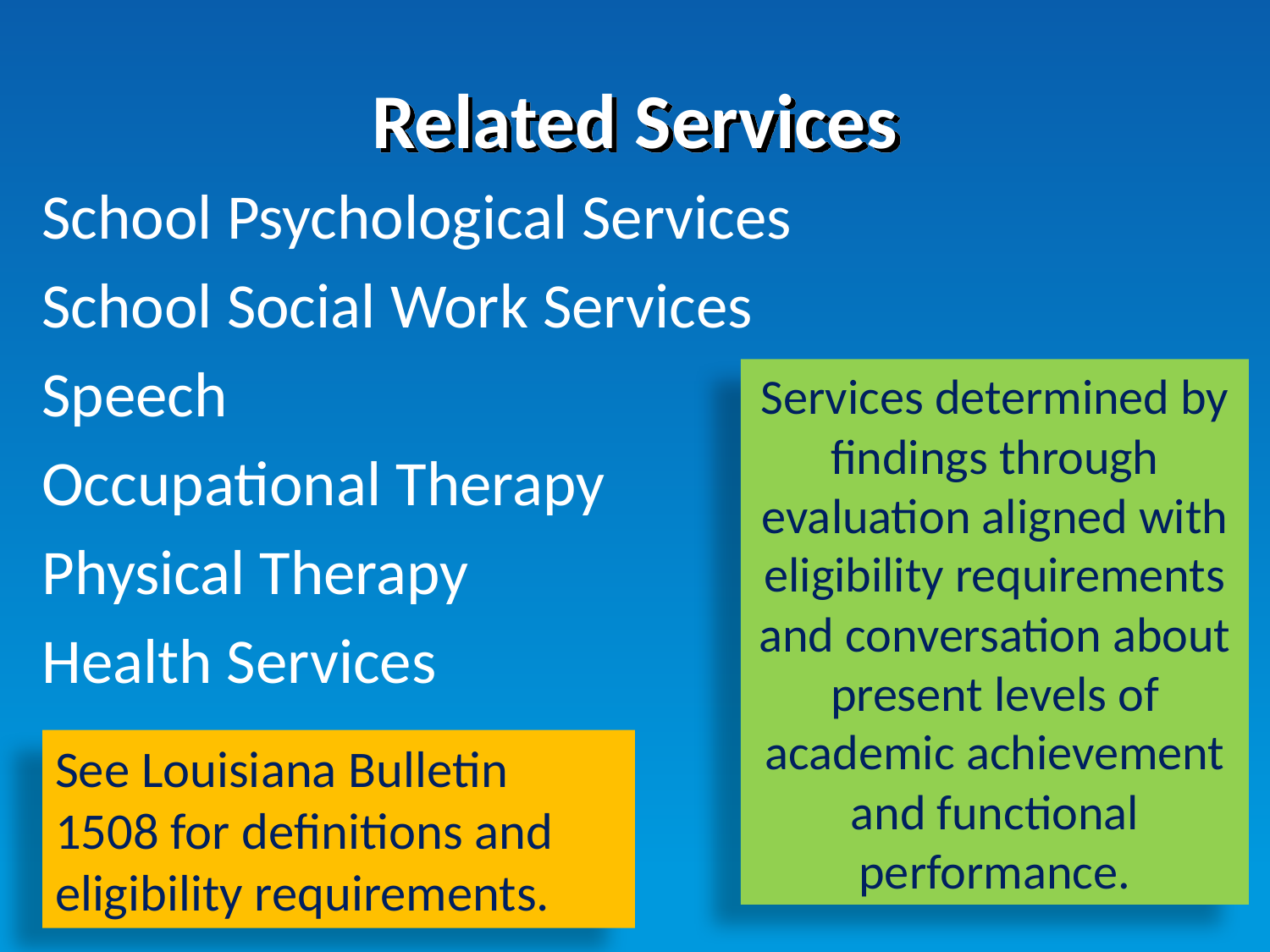

# Related Services
School Psychological Services
School Social Work Services
Speech
Occupational Therapy
Physical Therapy
Health Services
Services determined by findings through evaluation aligned with eligibility requirements and conversation about present levels of academic achievement and functional performance.
See Louisiana Bulletin 1508 for definitions and eligibility requirements.